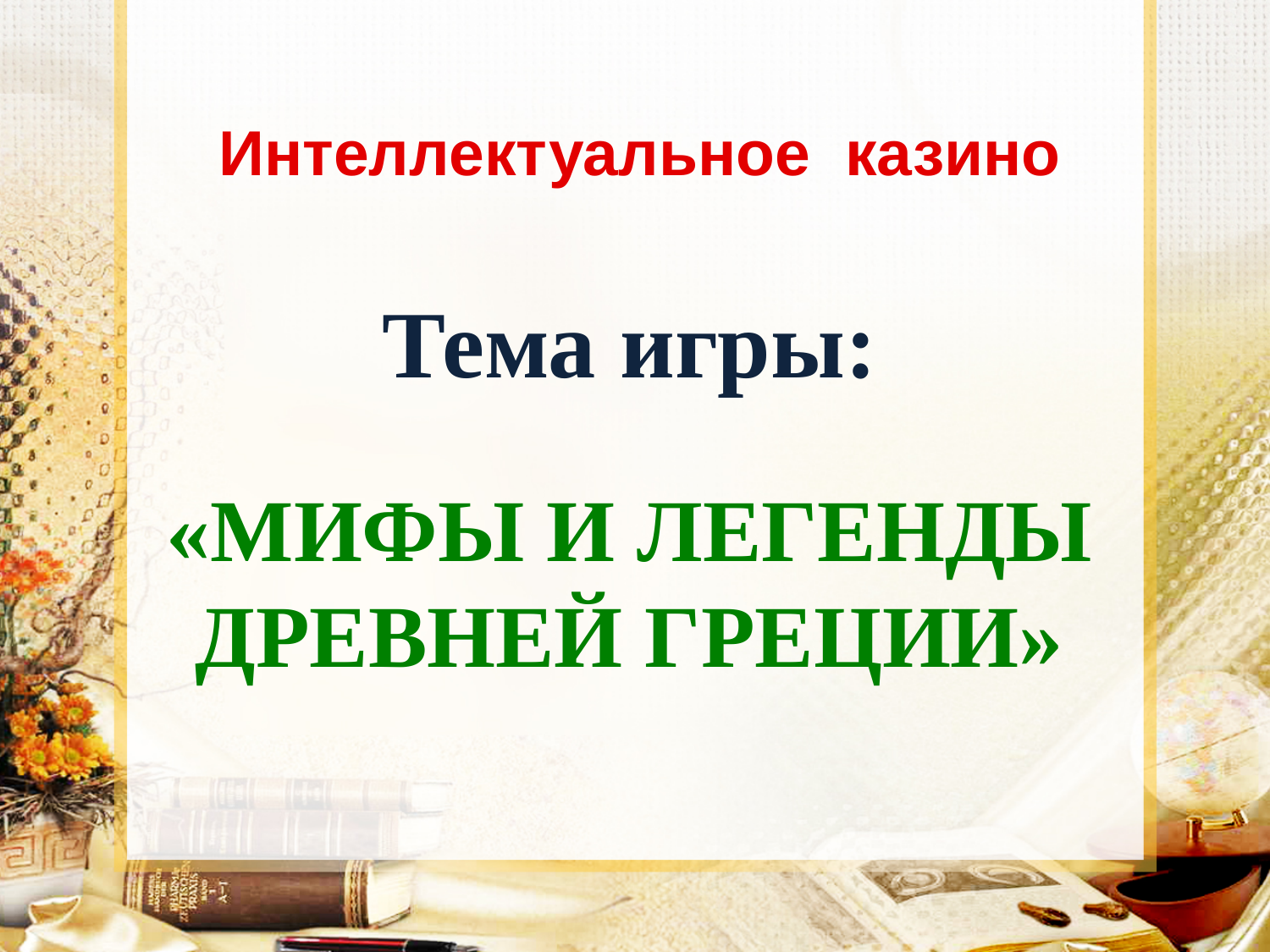

# Интеллектуальное  казино
Тема игры:

«МИФЫ И ЛЕГЕНДЫ ДРЕВНЕЙ ГРЕЦИИ»